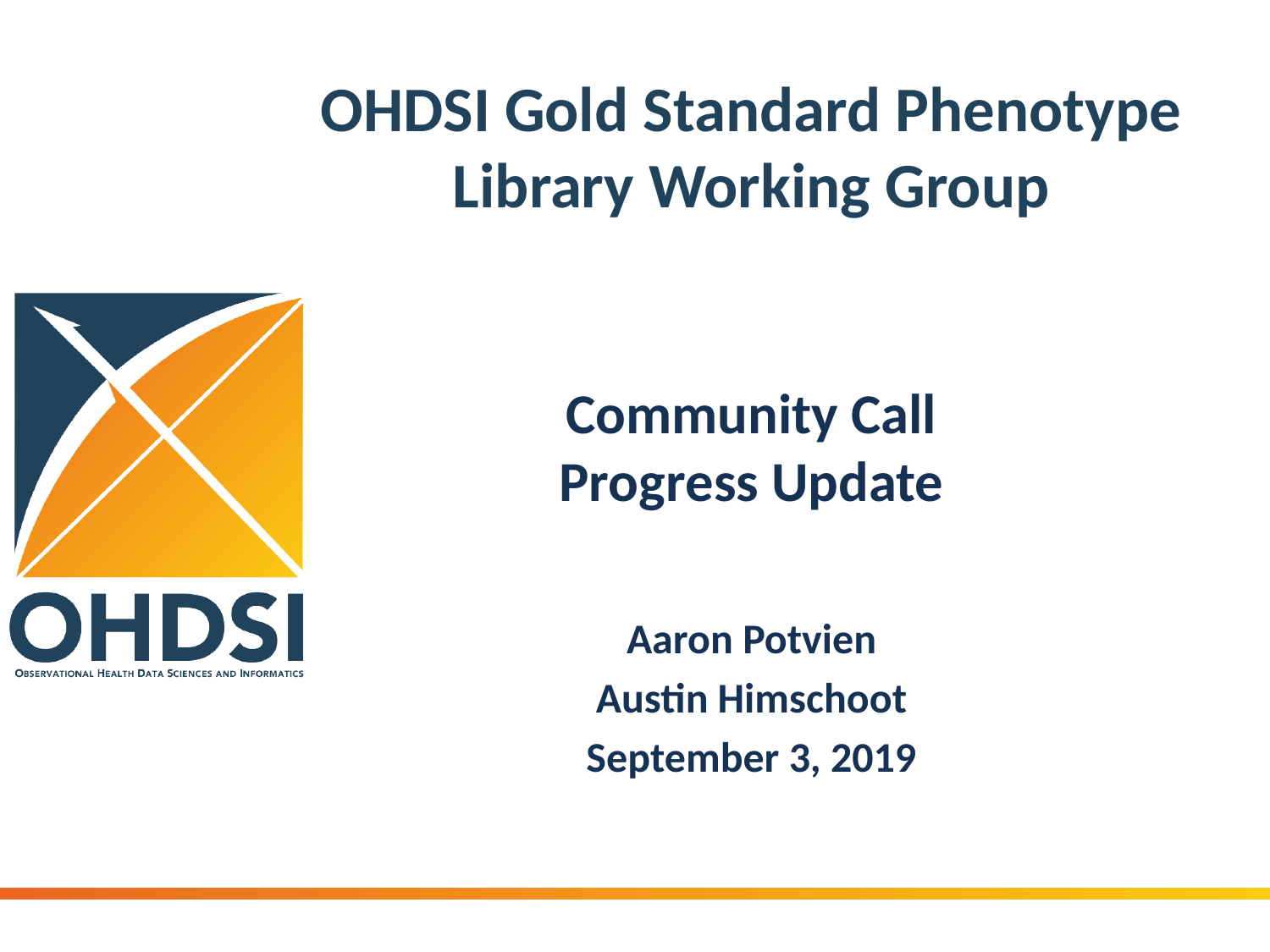

# OHDSI Gold Standard Phenotype Library Working Group
Community Call
Progress Update
Aaron Potvien
Austin Himschoot
September 3, 2019